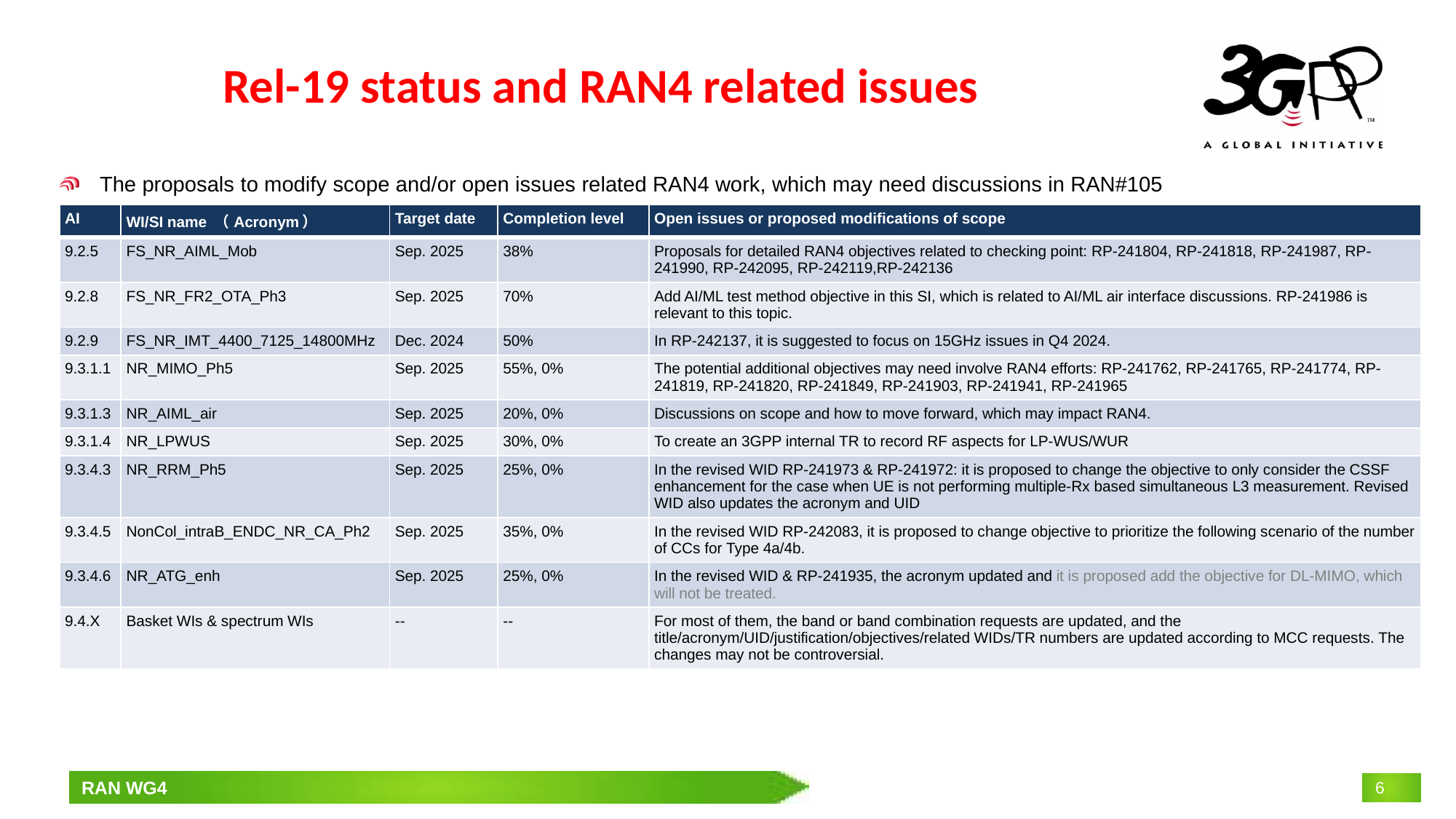

# Rel-19 status and RAN4 related issues
The proposals to modify scope and/or open issues related RAN4 work, which may need discussions in RAN#105
| AI | WI/SI name （Acronym） | Target date | Completion level | Open issues or proposed modifications of scope |
| --- | --- | --- | --- | --- |
| 9.2.5 | FS\_NR\_AIML\_Mob | Sep. 2025 | 38% | Proposals for detailed RAN4 objectives related to checking point: RP-241804, RP-241818, RP-241987, RP-241990, RP-242095, RP-242119,RP-242136 |
| 9.2.8 | FS\_NR\_FR2\_OTA\_Ph3 | Sep. 2025 | 70% | Add AI/ML test method objective in this SI, which is related to AI/ML air interface discussions. RP-241986 is relevant to this topic. |
| 9.2.9 | FS\_NR\_IMT\_4400\_7125\_14800MHz | Dec. 2024 | 50% | In RP-242137, it is suggested to focus on 15GHz issues in Q4 2024. |
| 9.3.1.1 | NR\_MIMO\_Ph5 | Sep. 2025 | 55%, 0% | The potential additional objectives may need involve RAN4 efforts: RP-241762, RP-241765, RP-241774, RP-241819, RP-241820, RP-241849, RP-241903, RP-241941, RP-241965 |
| 9.3.1.3 | NR\_AIML\_air | Sep. 2025 | 20%, 0% | Discussions on scope and how to move forward, which may impact RAN4. |
| 9.3.1.4 | NR\_LPWUS | Sep. 2025 | 30%, 0% | To create an 3GPP internal TR to record RF aspects for LP-WUS/WUR |
| 9.3.4.3 | NR\_RRM\_Ph5 | Sep. 2025 | 25%, 0% | In the revised WID RP-241973 & RP-241972: it is proposed to change the objective to only consider the CSSF enhancement for the case when UE is not performing multiple-Rx based simultaneous L3 measurement. Revised WID also updates the acronym and UID |
| 9.3.4.5 | NonCol\_intraB\_ENDC\_NR\_CA\_Ph2 | Sep. 2025 | 35%, 0% | In the revised WID RP-242083, it is proposed to change objective to prioritize the following scenario of the number of CCs for Type 4a/4b. |
| 9.3.4.6 | NR\_ATG\_enh | Sep. 2025 | 25%, 0% | In the revised WID & RP-241935, the acronym updated and it is proposed add the objective for DL-MIMO, which will not be treated. |
| 9.4.X | Basket WIs & spectrum WIs | -- | -- | For most of them, the band or band combination requests are updated, and the title/acronym/UID/justification/objectives/related WIDs/TR numbers are updated according to MCC requests. The changes may not be controversial. |